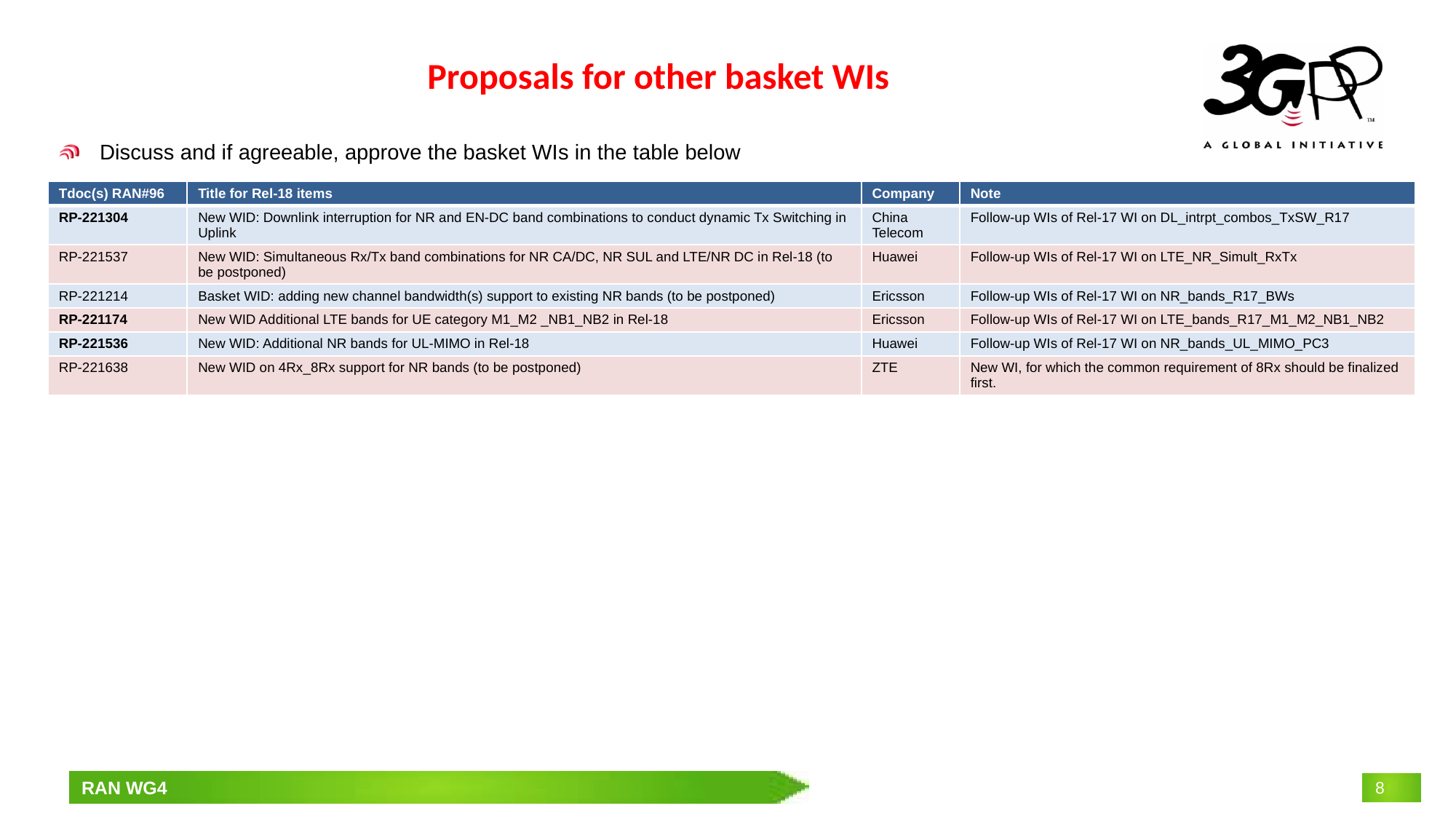

# Proposals for other basket WIs
Discuss and if agreeable, approve the basket WIs in the table below
| Tdoc(s) RAN#96 | Title for Rel-18 items | Company | Note |
| --- | --- | --- | --- |
| RP-221304 | New WID: Downlink interruption for NR and EN-DC band combinations to conduct dynamic Tx Switching in Uplink | China Telecom | Follow-up WIs of Rel-17 WI on DL\_intrpt\_combos\_TxSW\_R17 |
| RP-221537 | New WID: Simultaneous Rx/Tx band combinations for NR CA/DC, NR SUL and LTE/NR DC in Rel-18 (to be postponed) | Huawei | Follow-up WIs of Rel-17 WI on LTE\_NR\_Simult\_RxTx |
| RP-221214 | Basket WID: adding new channel bandwidth(s) support to existing NR bands (to be postponed) | Ericsson | Follow-up WIs of Rel-17 WI on NR\_bands\_R17\_BWs |
| RP-221174 | New WID Additional LTE bands for UE category M1\_M2 \_NB1\_NB2 in Rel-18 | Ericsson | Follow-up WIs of Rel-17 WI on LTE\_bands\_R17\_M1\_M2\_NB1\_NB2 |
| RP-221536 | New WID: Additional NR bands for UL-MIMO in Rel-18 | Huawei | Follow-up WIs of Rel-17 WI on NR\_bands\_UL\_MIMO\_PC3 |
| RP-221638 | New WID on 4Rx\_8Rx support for NR bands (to be postponed) | ZTE | New WI, for which the common requirement of 8Rx should be finalized first. |